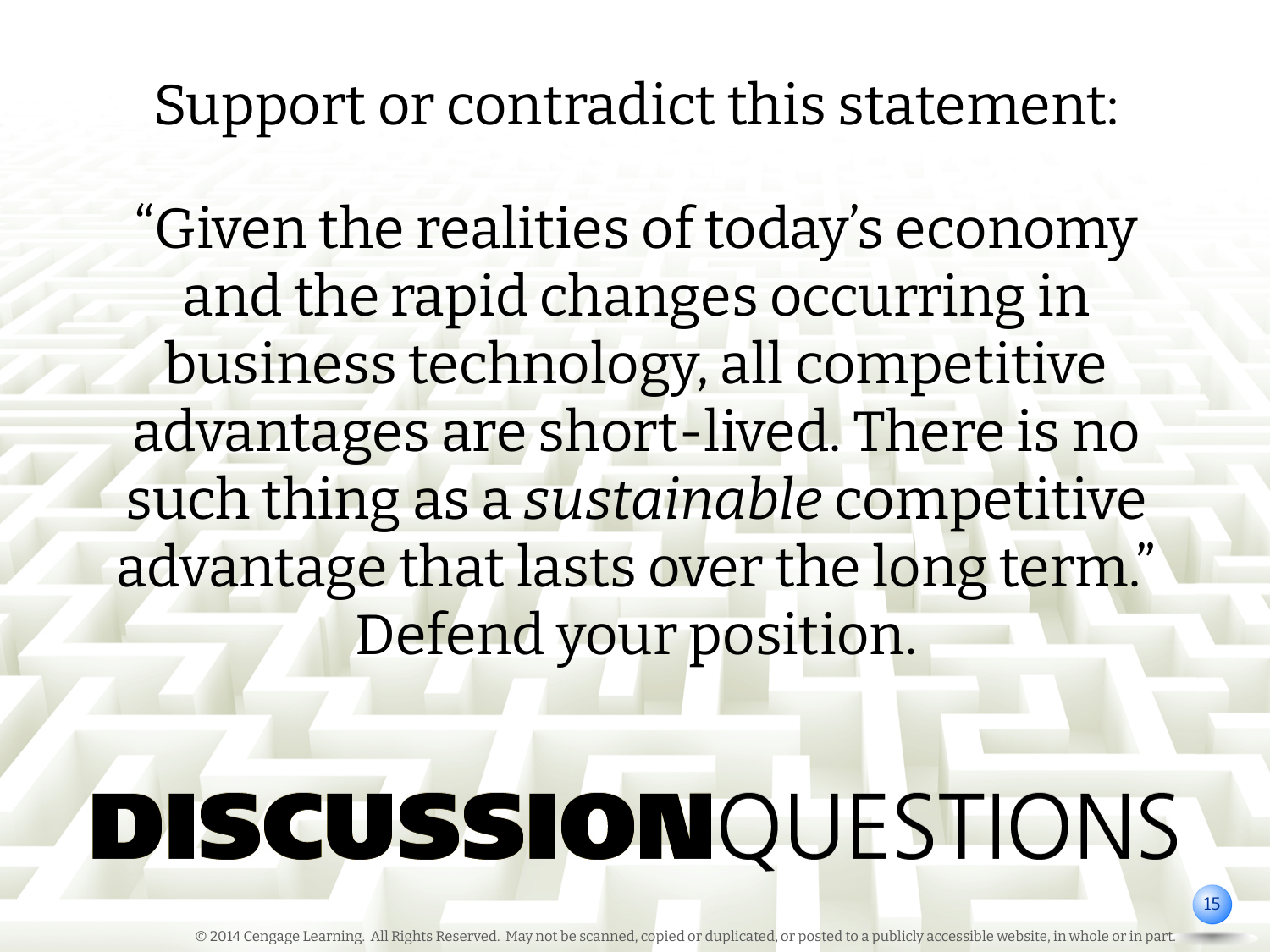

Support or contradict this statement:
“Given the realities of today’s economy and the rapid changes occurring in business technology, all competitive advantages are short-lived. There is no such thing as a sustainable competitive advantage that lasts over the long term.” Defend your position.
15